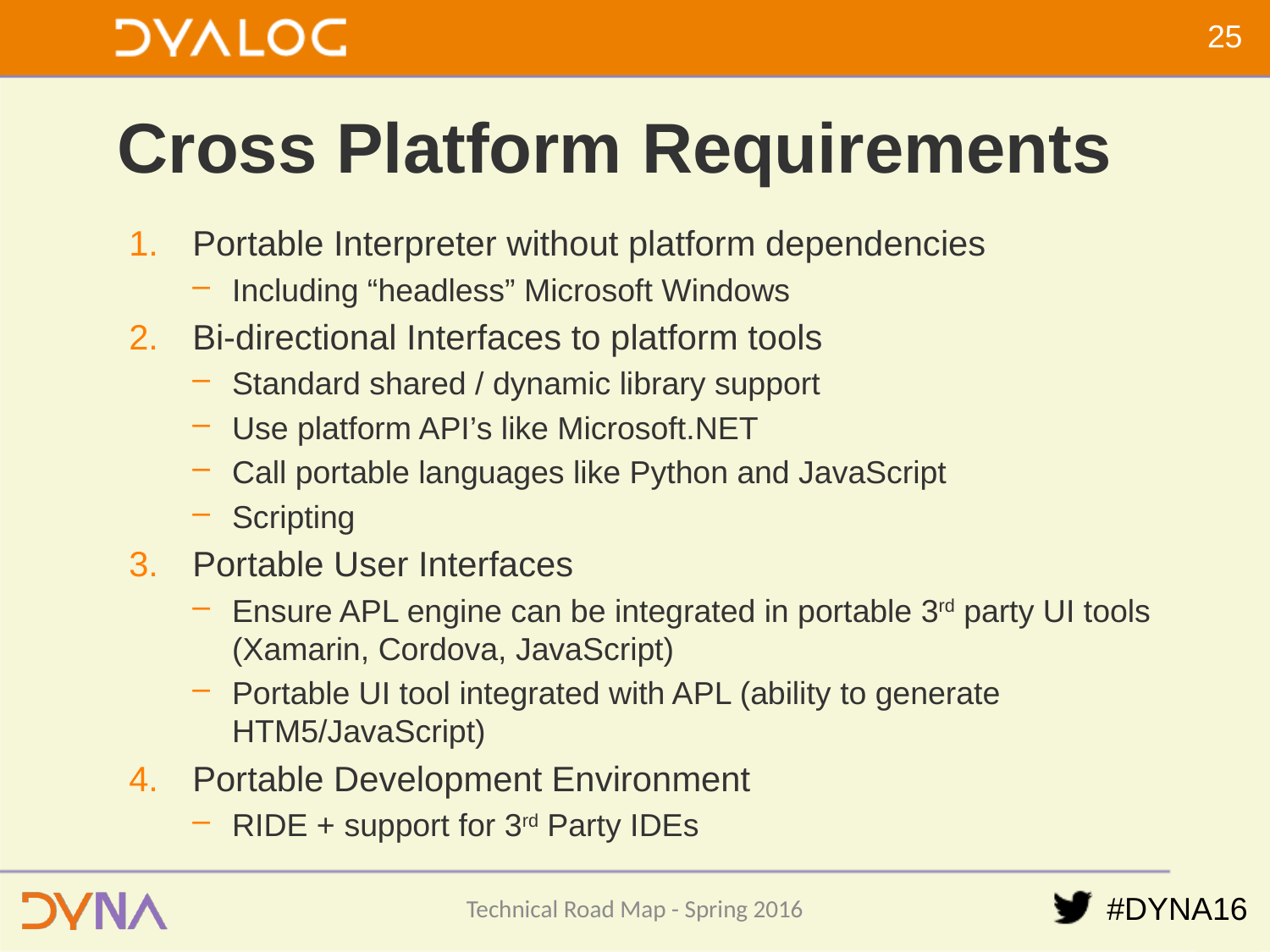

25
# Cross Platform Requirements
Portable Interpreter without platform dependencies
Including “headless” Microsoft Windows
Bi-directional Interfaces to platform tools
Standard shared / dynamic library support
Use platform API’s like Microsoft.NET
Call portable languages like Python and JavaScript
Scripting
Portable User Interfaces
Ensure APL engine can be integrated in portable 3rd party UI tools (Xamarin, Cordova, JavaScript)
Portable UI tool integrated with APL (ability to generate HTM5/JavaScript)
Portable Development Environment
RIDE + support for 3rd Party IDEs
Technical Road Map - Spring 2016